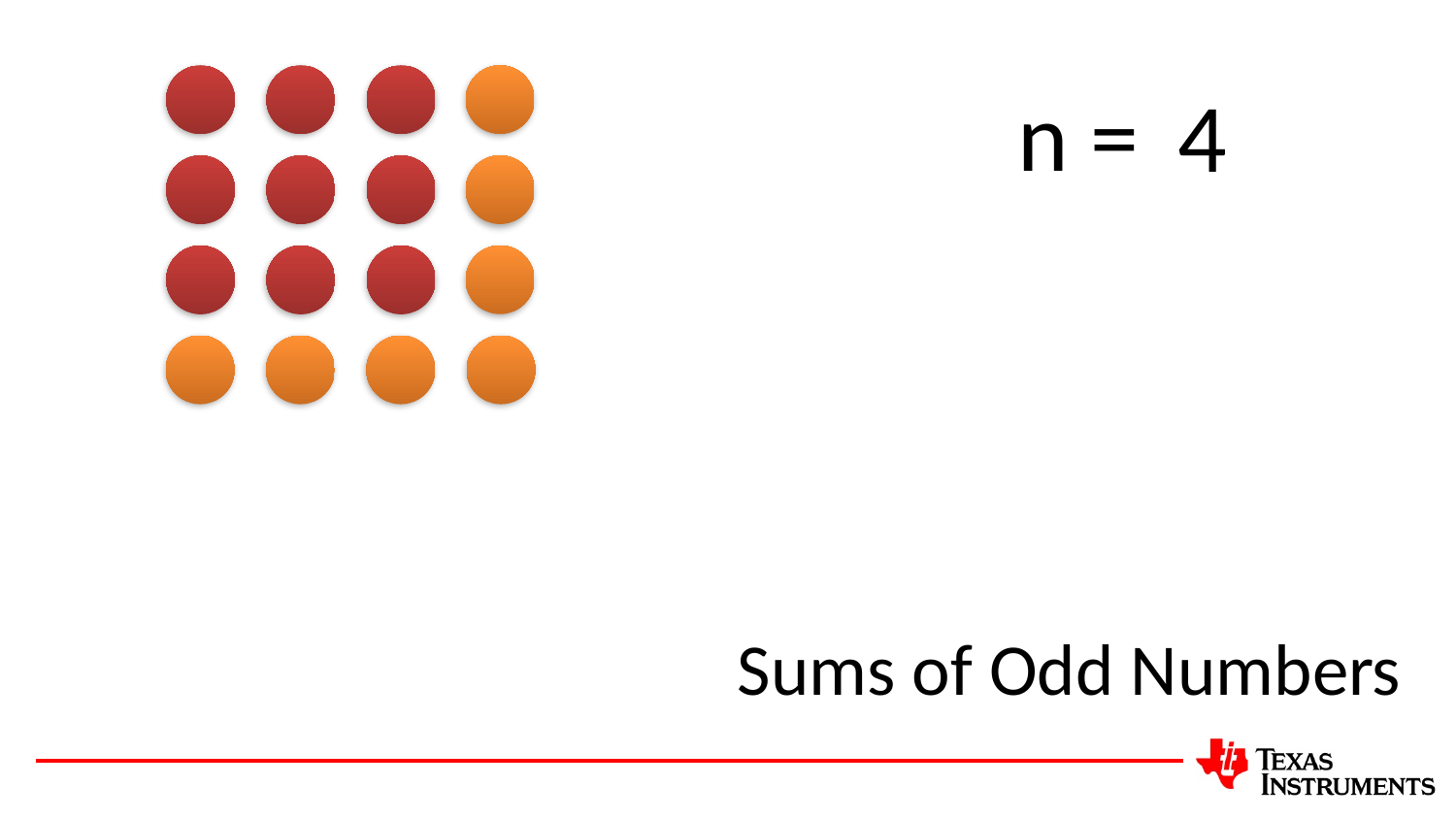

n =
4

Sums of Odd Numbers